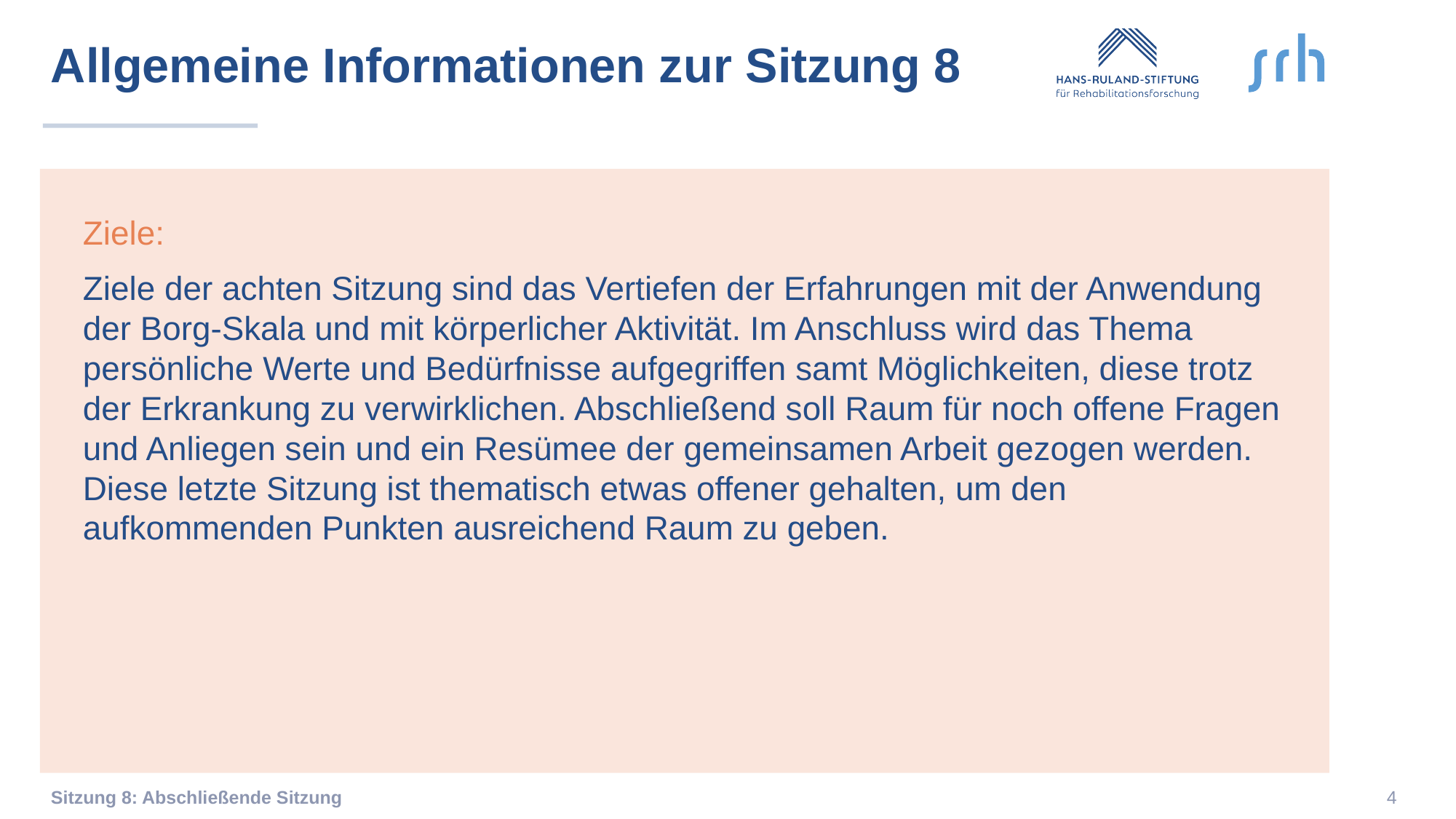

# Allgemeine Informationen zur Sitzung 8
Ziele:
Ziele der achten Sitzung sind das Vertiefen der Erfahrungen mit der Anwendung der Borg-Skala und mit körperlicher Aktivität. Im Anschluss wird das Thema persönliche Werte und Bedürfnisse aufgegriffen samt Möglichkeiten, diese trotz der Erkrankung zu verwirklichen. Abschließend soll Raum für noch offene Fragen und Anliegen sein und ein Resümee der gemeinsamen Arbeit gezogen werden. Diese letzte Sitzung ist thematisch etwas offener gehalten, um den aufkommenden Punkten ausreichend Raum zu geben.
Sitzung 8: Abschließende Sitzung
4